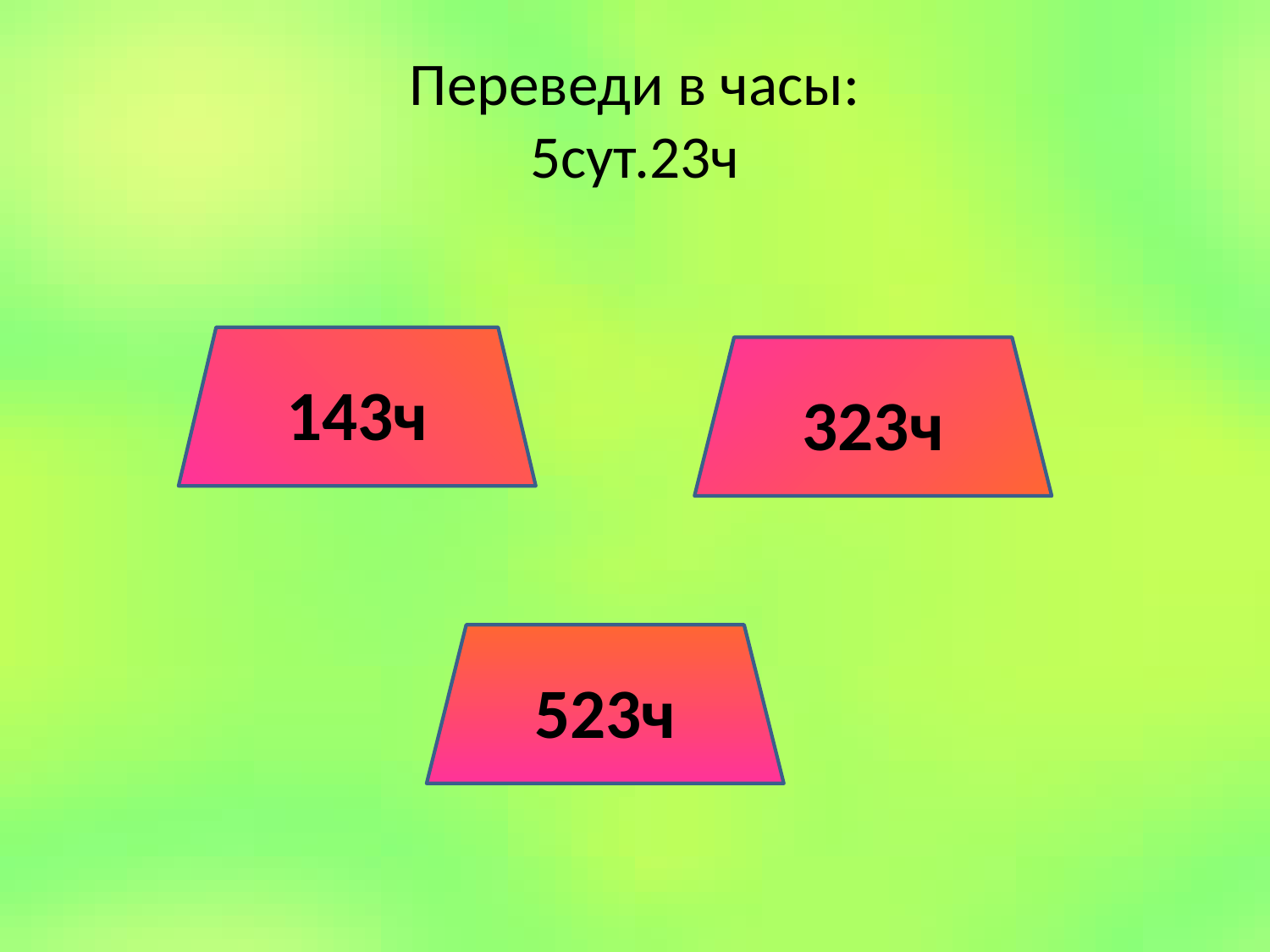

# Переведи в часы: 5сут.23ч
143ч
323ч
523ч